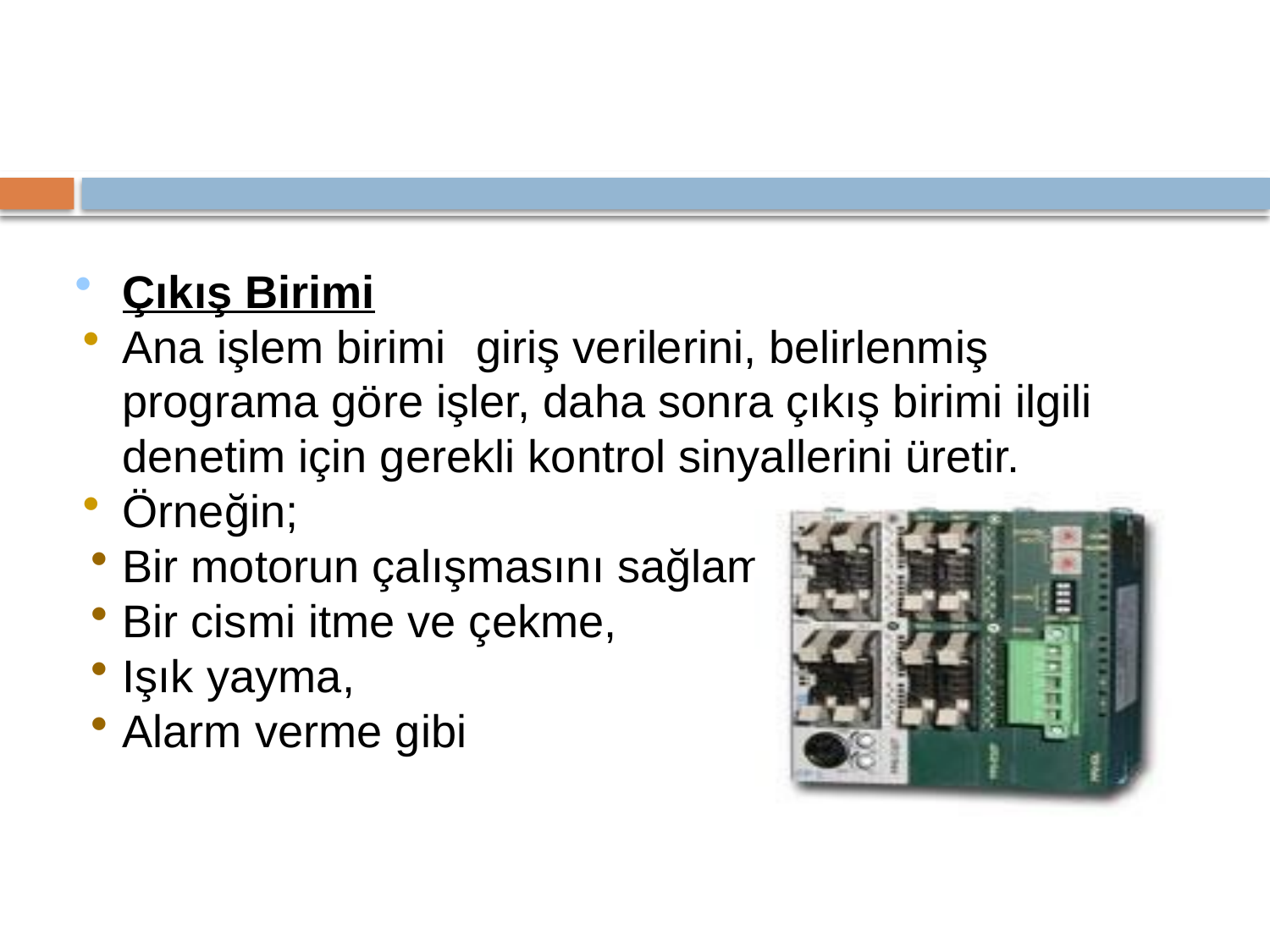

#
Çıkış Birimi
Ana işlem birimi	giriş verilerini, belirlenmiş programa göre işler, daha sonra çıkış birimi ilgili denetim için gerekli kontrol sinyallerini üretir.
Örneğin;
Bir motorun çalışmasını sağlama,
Bir cismi itme ve çekme,
Işık yayma,
Alarm verme gibi